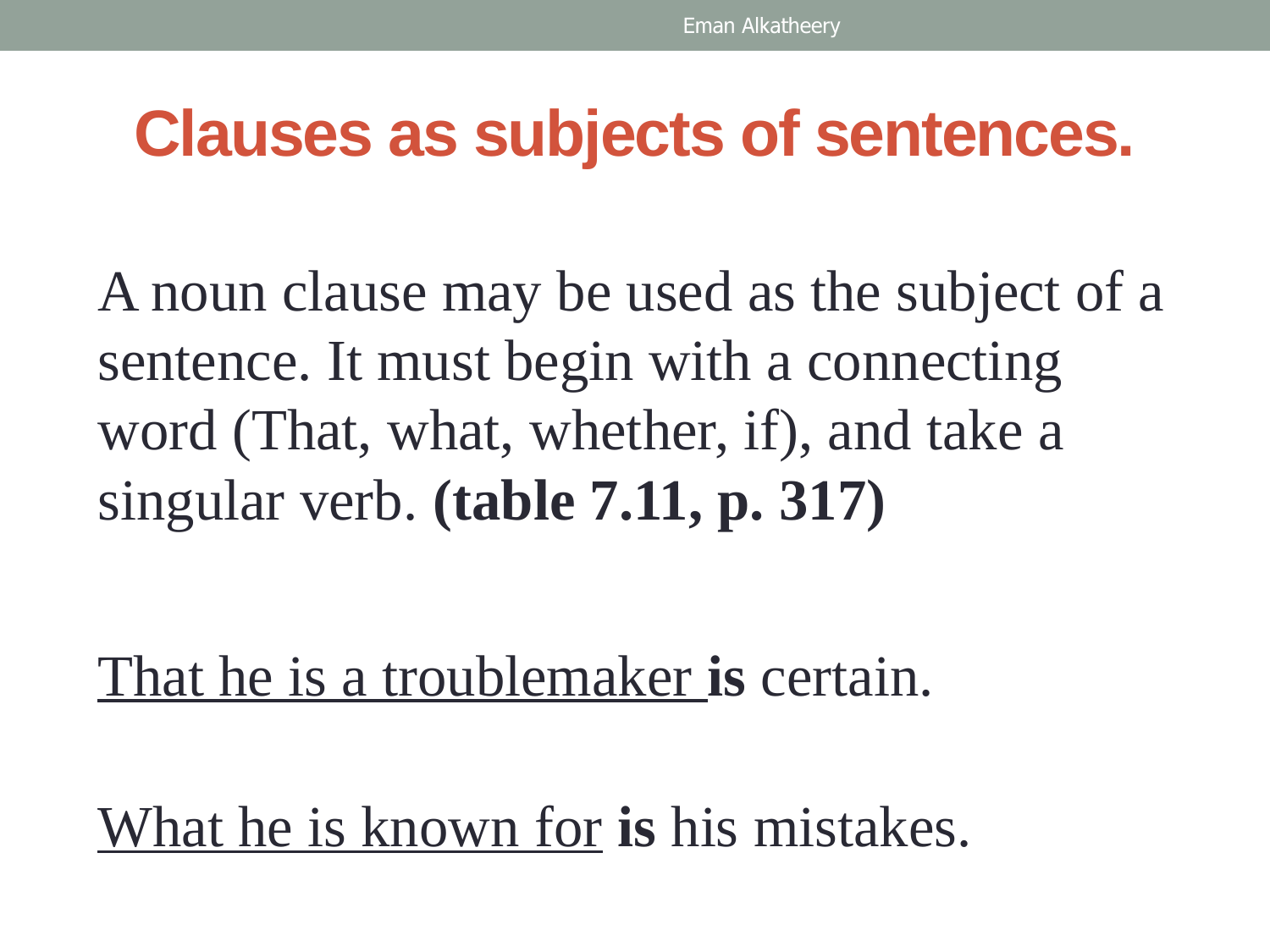

Eman Alkatheery
# Clauses as subjects of sentences.
A noun clause may be used as the subject of a sentence. It must begin with a connecting word (That, what, whether, if), and take a singular verb. (table 7.11, p. 317)

That he is a troublemaker is certain.
What he is known for is his mistakes.